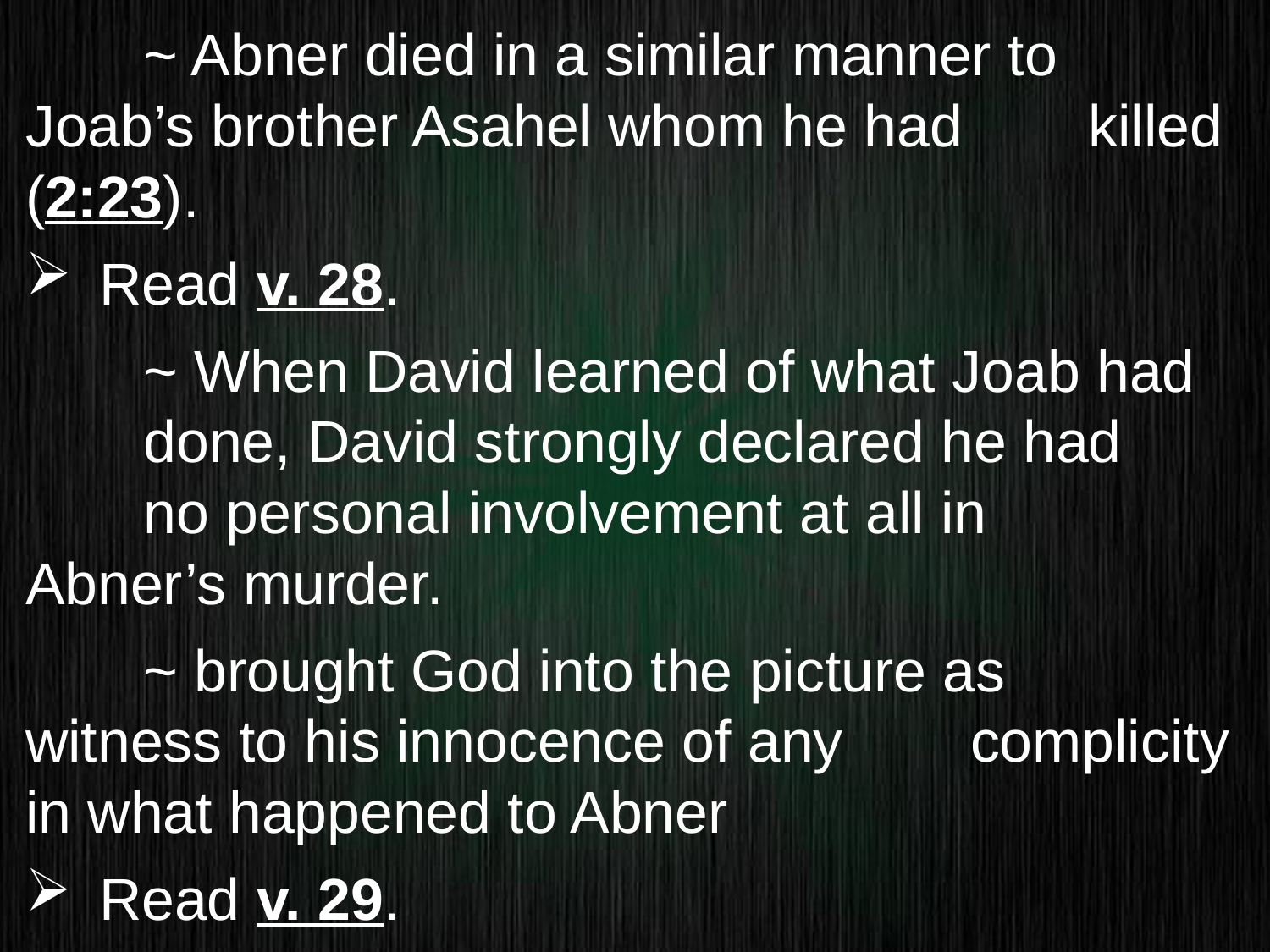

~ Abner died in a similar manner to 			Joab’s brother Asahel whom he had 		killed (2:23).
Read v. 28.
	~ When David learned of what Joab had 		done, David strongly declared he had 		no personal involvement at all in 			Abner’s murder.
	~ brought God into the picture as 			witness to his innocence of any 			complicity in what happened to Abner
Read v. 29.